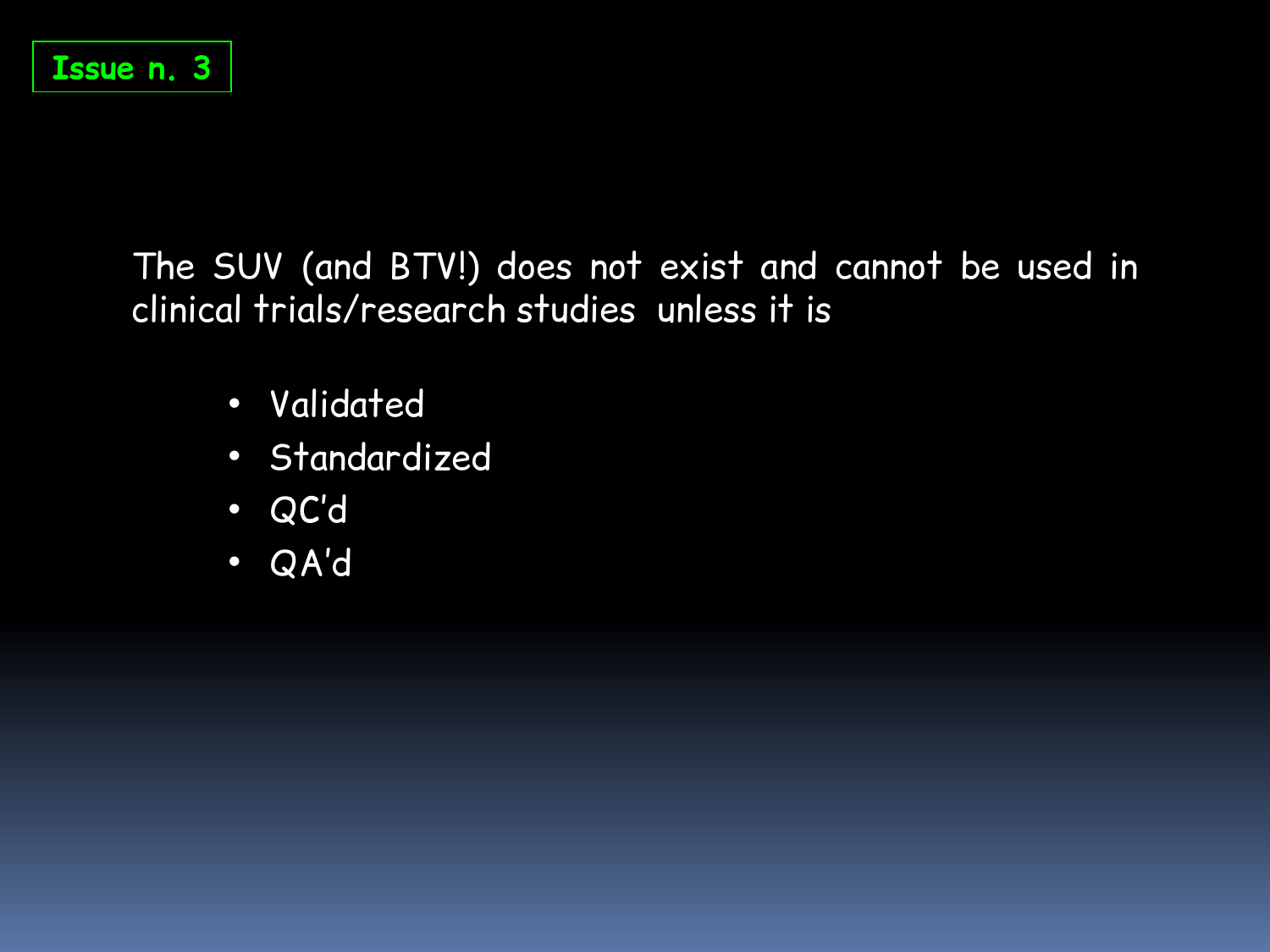

Issue n. 3
The SUV (and BTV!) does not exist and cannot be used in clinical trials/research studies  unless it is

 Validated
 Standardized
 QC’d
 QA’d